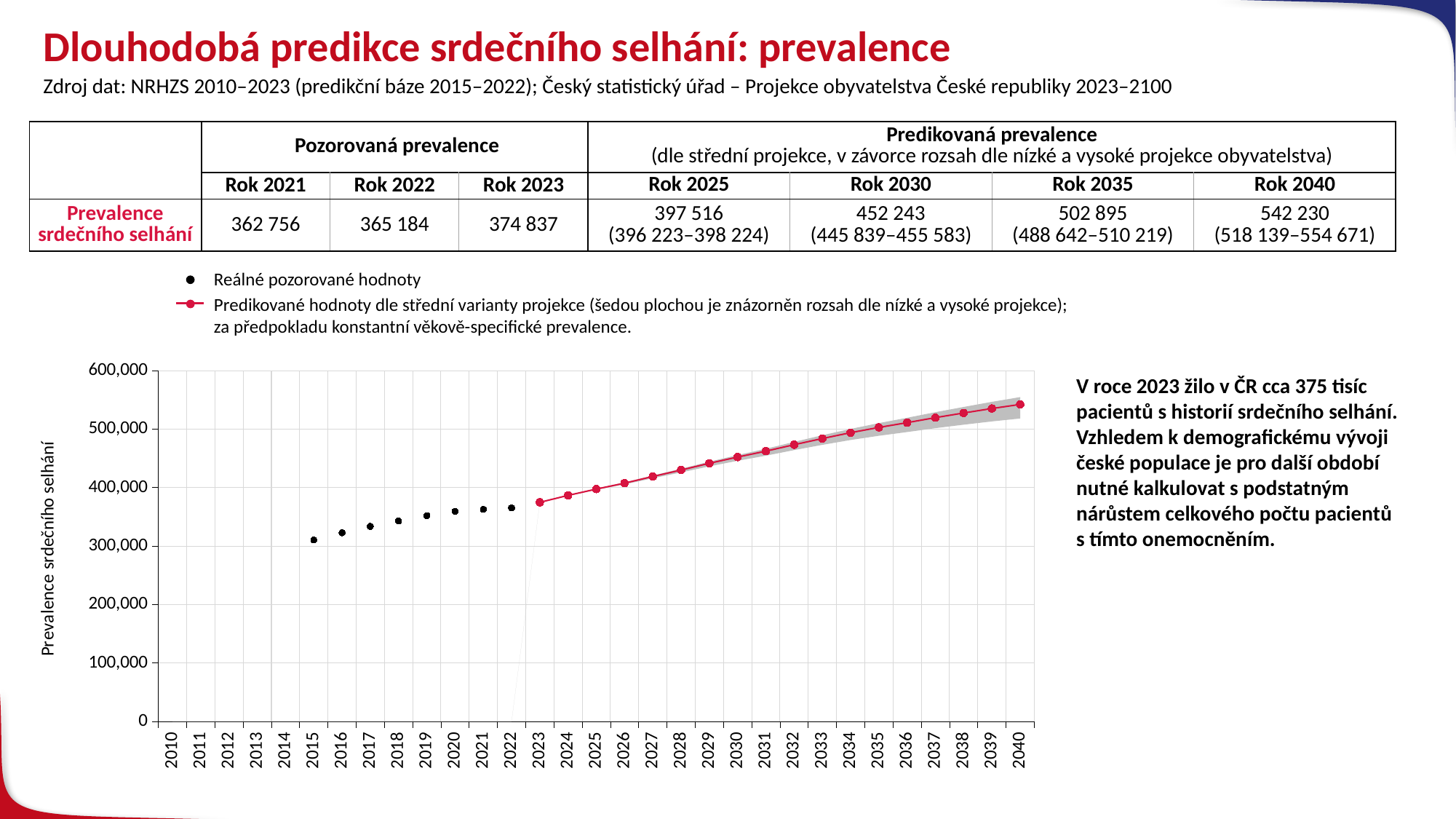

# Dlouhodobá predikce srdečního selhání: prevalence
Zdroj dat: NRHZS 2010–2023 (predikční báze 2015–2022); Český statistický úřad – Projekce obyvatelstva České republiky 2023–2100
|  | Pozorovaná prevalence |  |  | Predikovaná prevalence (dle střední projekce, v závorce rozsah dle nízké a vysoké projekce obyvatelstva) |  |  |  |
| --- | --- | --- | --- | --- | --- | --- | --- |
|  | Rok 2021 | Rok 2022 | Rok 2023 | Rok 2025 | Rok 2030 | Rok 2035 | Rok 2040 |
| Prevalence srdečního selhání | 362 756 | 365 184 | 374 837 | 397 516 (396 223–398 224) | 452 243 (445 839–455 583) | 502 895 (488 642–510 219) | 542 230 (518 139–554 671) |
Reálné pozorované hodnoty

Predikované hodnoty dle střední varianty projekce (šedou plochou je znázorněn rozsah dle nízké a vysoké projekce);
za předpokladu konstantní věkově-specifické prevalence.

### Chart

| Category | L | U-L | POZ | N |
|---|---|---|---|---|
| 2010 | None | None | None | None |
| 2011 | None | None | None | None |
| 2012 | None | None | None | None |
| 2013 | None | None | None | None |
| 2014 | None | None | None | None |
| 2015 | None | None | 310397.0 | None |
| 2016 | None | None | 322686.0 | None |
| 2017 | None | None | 333708.0 | None |
| 2018 | None | None | 342924.0 | None |
| 2019 | None | None | 352216.0 | None |
| 2020 | None | None | 359471.0 | None |
| 2021 | None | None | 362756.0 | None |
| 2022 | None | None | 365184.0 | None |
| 2023 | 374837.0 | 0.0 | 374837.0 | 374837.0 |
| 2024 | 386087.69148991985 | 921.0342851048918 | None | 386679.5988944048 |
| 2025 | 396223.25249151565 | 2000.5031043566414 | None | 397515.96025850944 |
| 2026 | 405554.6213695374 | 3191.3710811589845 | None | 407628.89326376724 |
| 2027 | 415996.32789972064 | 4591.4262545974925 | None | 418988.79442692414 |
| 2028 | 426035.73298853775 | 6189.862660375016 | None | 430081.7191762863 |
| 2029 | 436383.6289007056 | 7884.790428908251 | None | 441552.74174941453 |
| 2030 | 445839.14081240905 | 9744.035486933193 | None | 452242.6593718035 |
| 2031 | 454567.80161281454 | 11768.724355073995 | None | 462316.9783079902 |
| 2032 | 464141.08969216456 | 13996.659510901896 | None | 473369.1259394685 |
| 2033 | 473105.6532893344 | 16389.261650568107 | None | 483922.57323553826 |
| 2034 | 481405.6810540599 | 18931.04487014434 | None | 493905.78358550224 |
| 2035 | 488641.623583227 | 21577.427963064227 | None | 502895.0711467203 |
| 2036 | 494979.19613558264 | 24336.117003105464 | None | 511057.285298272 |
| 2037 | 501599.2431891474 | 27274.09718887339 | None | 519612.9359175994 |
| 2038 | 507560.45249433856 | 30318.851356014085 | None | 527575.3773920094 |
| 2039 | 513187.40383707575 | 33418.20860684401 | None | 535240.8396037029 |
| 2040 | 518139.0781747797 | 36531.99448871851 | None | 542229.8524069963 |
V roce 2023 žilo v ČR cca 375 tisíc pacientů s historií srdečního selhání. Vzhledem k demografickému vývoji české populace je pro další období nutné kalkulovat s podstatným nárůstem celkového počtu pacientů s tímto onemocněním.